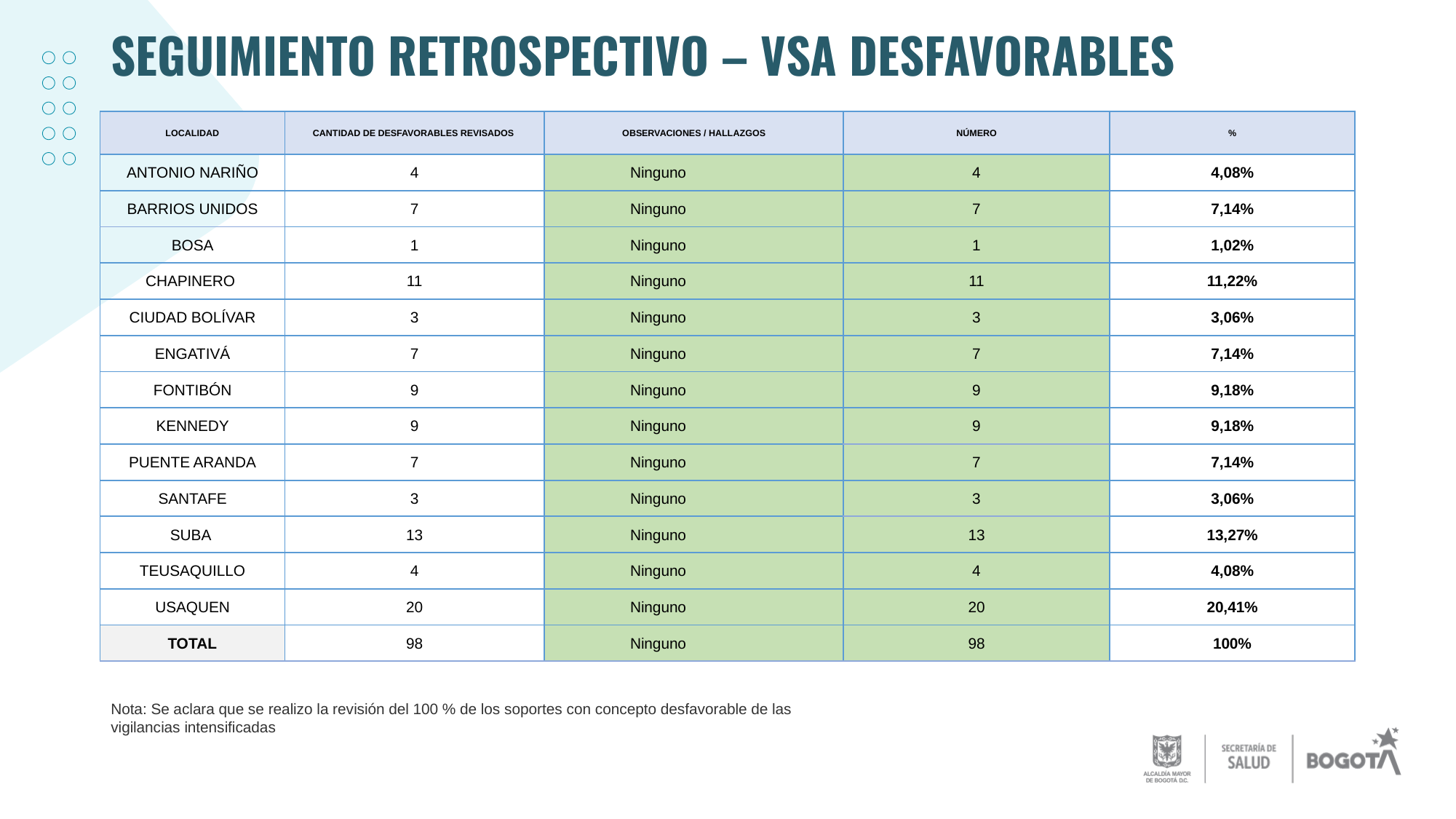

# SEGUIMIENTO RETROSPECTIVO – VSA DESFAVORABLES
| LOCALIDAD | CANTIDAD DE DESFAVORABLES REVISADOS | OBSERVACIONES / HALLAZGOS | NÚMERO | % |
| --- | --- | --- | --- | --- |
| ANTONIO NARIÑO | 4 | Ninguno | 4 | 4,08% |
| BARRIOS UNIDOS | 7 | Ninguno | 7 | 7,14% |
| BOSA | 1 | Ninguno | 1 | 1,02% |
| CHAPINERO | 11 | Ninguno | 11 | 11,22% |
| CIUDAD BOLÍVAR | 3 | Ninguno | 3 | 3,06% |
| ENGATIVÁ | 7 | Ninguno | 7 | 7,14% |
| FONTIBÓN | 9 | Ninguno | 9 | 9,18% |
| KENNEDY | 9 | Ninguno | 9 | 9,18% |
| PUENTE ARANDA | 7 | Ninguno | 7 | 7,14% |
| SANTAFE | 3 | Ninguno | 3 | 3,06% |
| SUBA | 13 | Ninguno | 13 | 13,27% |
| TEUSAQUILLO | 4 | Ninguno | 4 | 4,08% |
| USAQUEN | 20 | Ninguno | 20 | 20,41% |
| TOTAL | 98 | Ninguno | 98 | 100% |
Nota: Se aclara que se realizo la revisión del 100 % de los soportes con concepto desfavorable de las vigilancias intensificadas